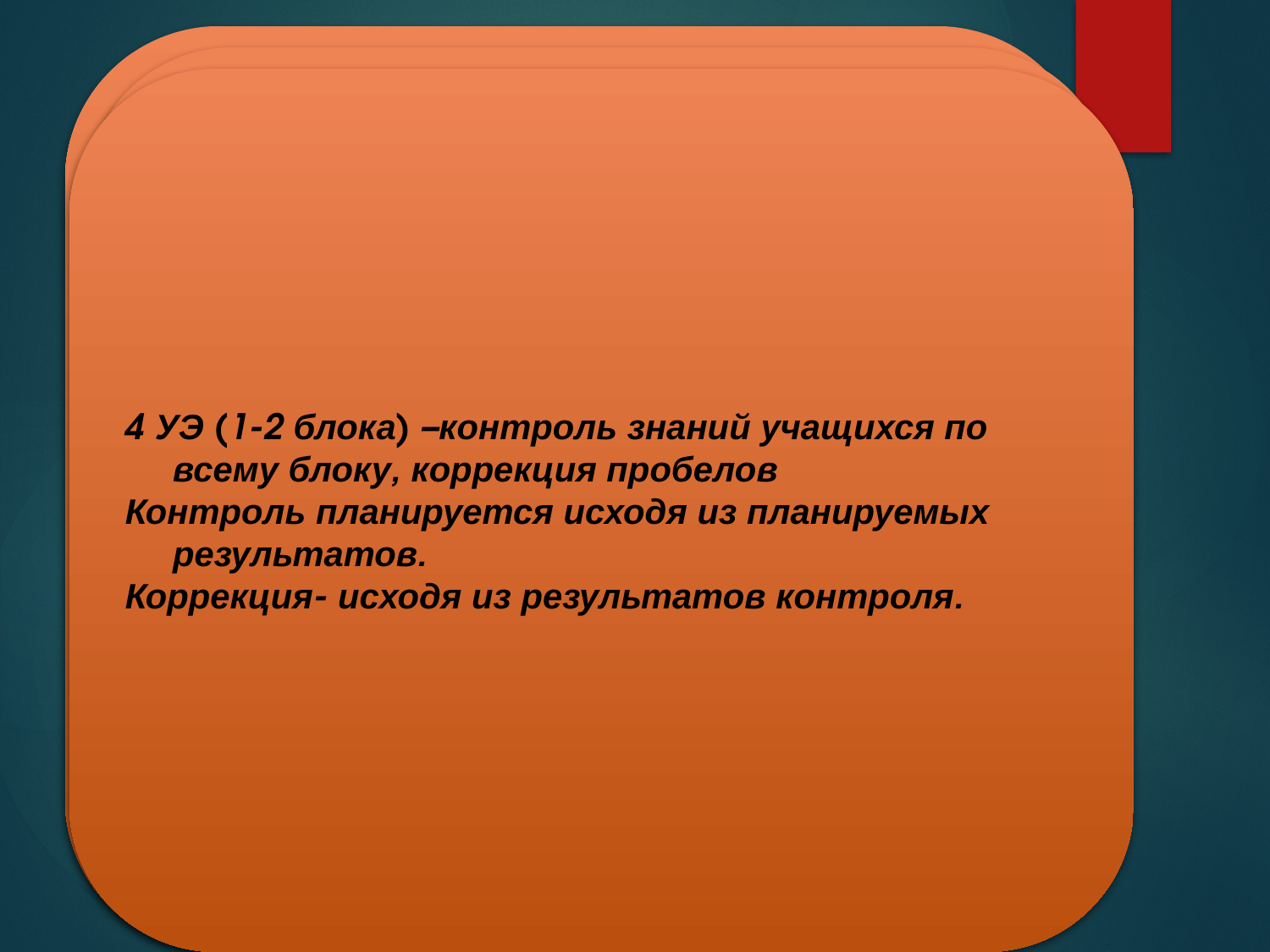

1 УЭ (1-2 блока) – выявление и коррекция исходного уровня знаний, необходимого для дальнейшего изучения блока
1 УЭ (1-2 блока) – выявление и коррекция исходного уровня знаний, необходимого для дальнейшего изучения блока
4 УЭ (1-2 блока) –контроль знаний учащихся по всему блоку, коррекция пробелов
Контроль планируется исходя из планируемых результатов.
Коррекция- исходя из результатов контроля.